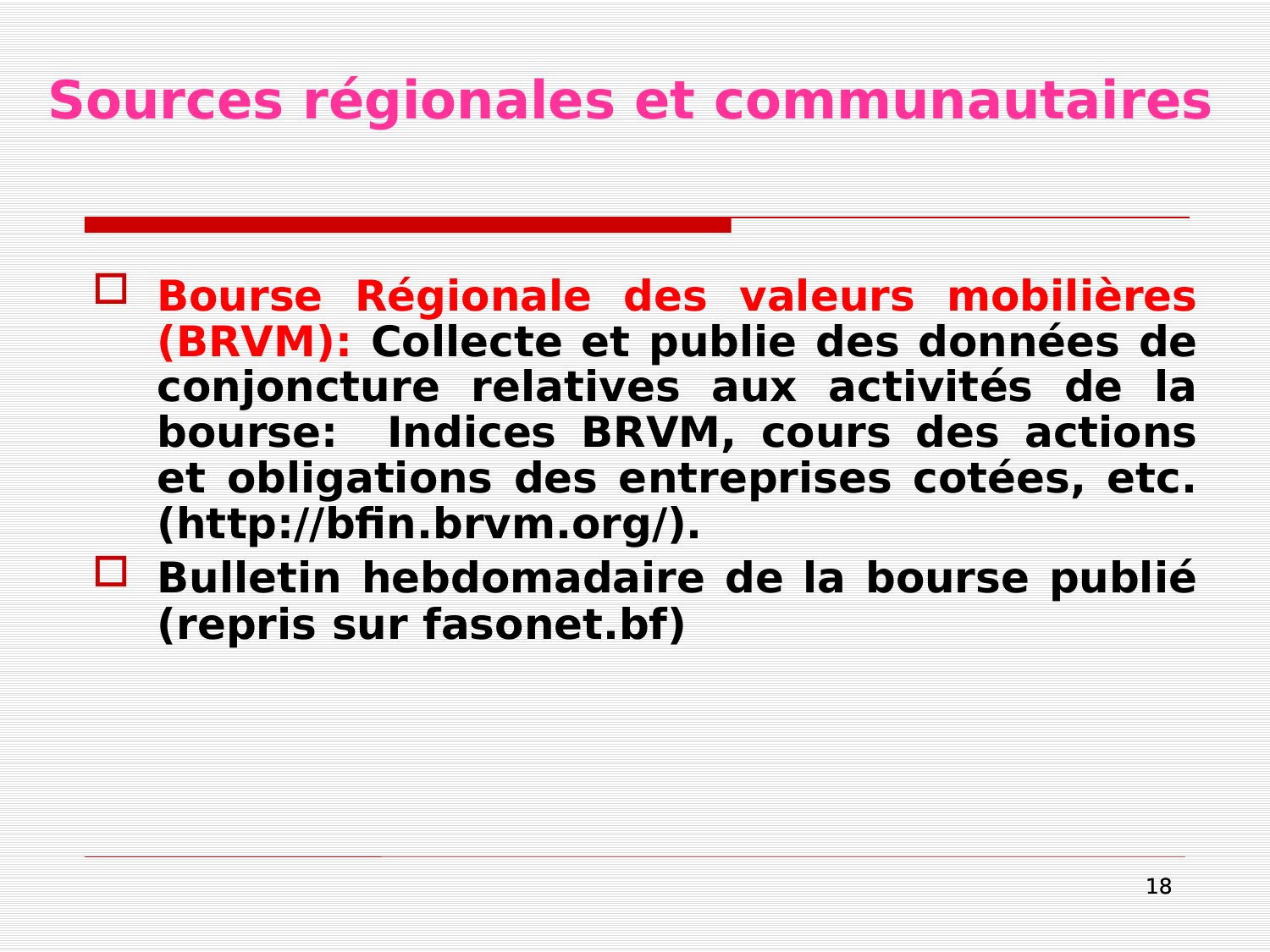

# Sources régionales et communautaires
Bourse Régionale des valeurs mobilières (BRVM): Collecte et publie des données de conjoncture relatives aux activités de la bourse:  Indices BRVM, cours des actions et obligations des entreprises cotées, etc. (http://bfin.brvm.org/).
Bulletin hebdomadaire de la bourse publié (repris sur fasonet.bf)

18
18